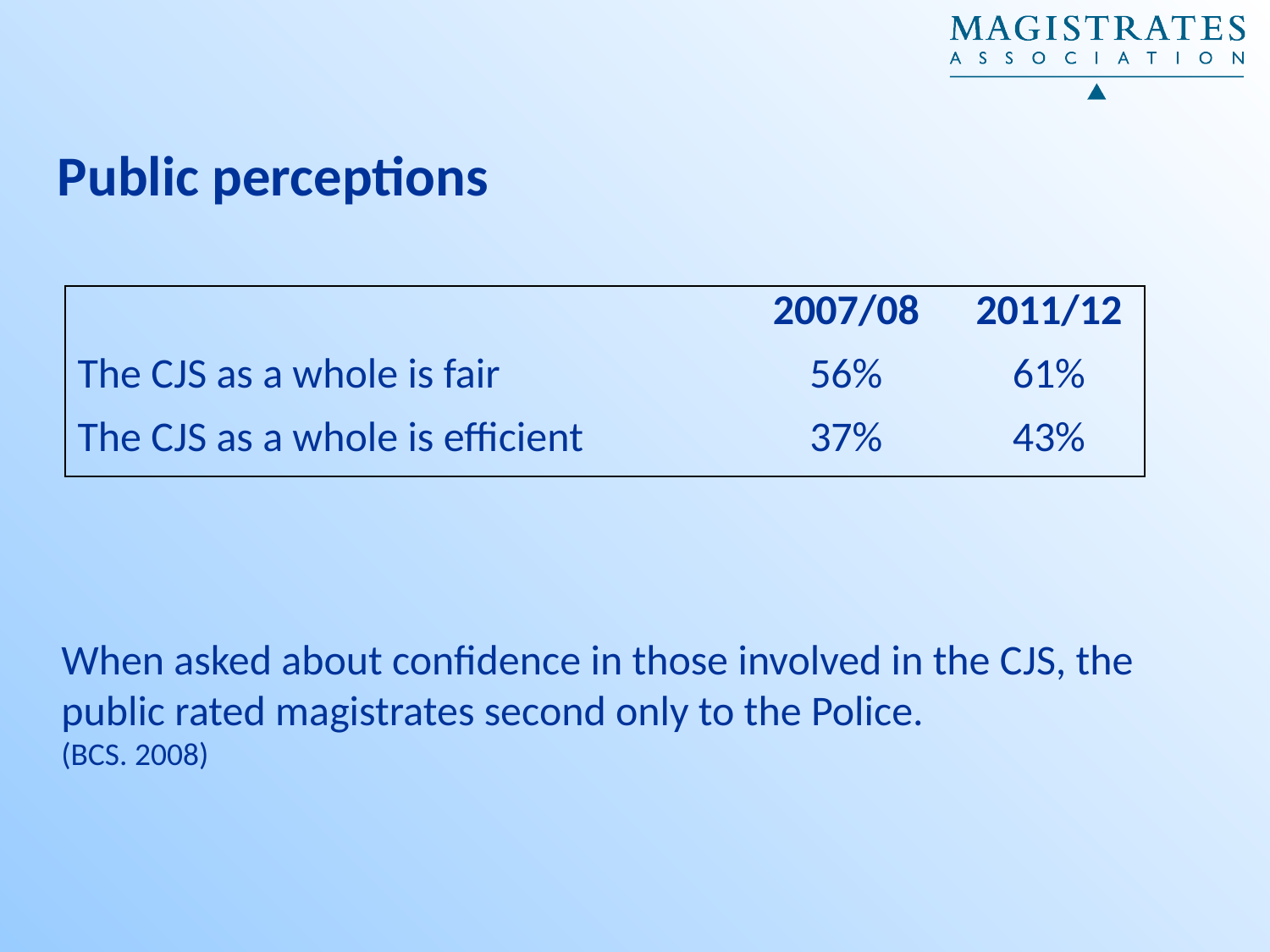

# Public perceptions
|  | 2007/08 | 2011/12 |
| --- | --- | --- |
| The CJS as a whole is fair | 56% | 61% |
| The CJS as a whole is efficient | 37% | 43% |
When asked about confidence in those involved in the CJS, the public rated magistrates second only to the Police.
(BCS. 2008)